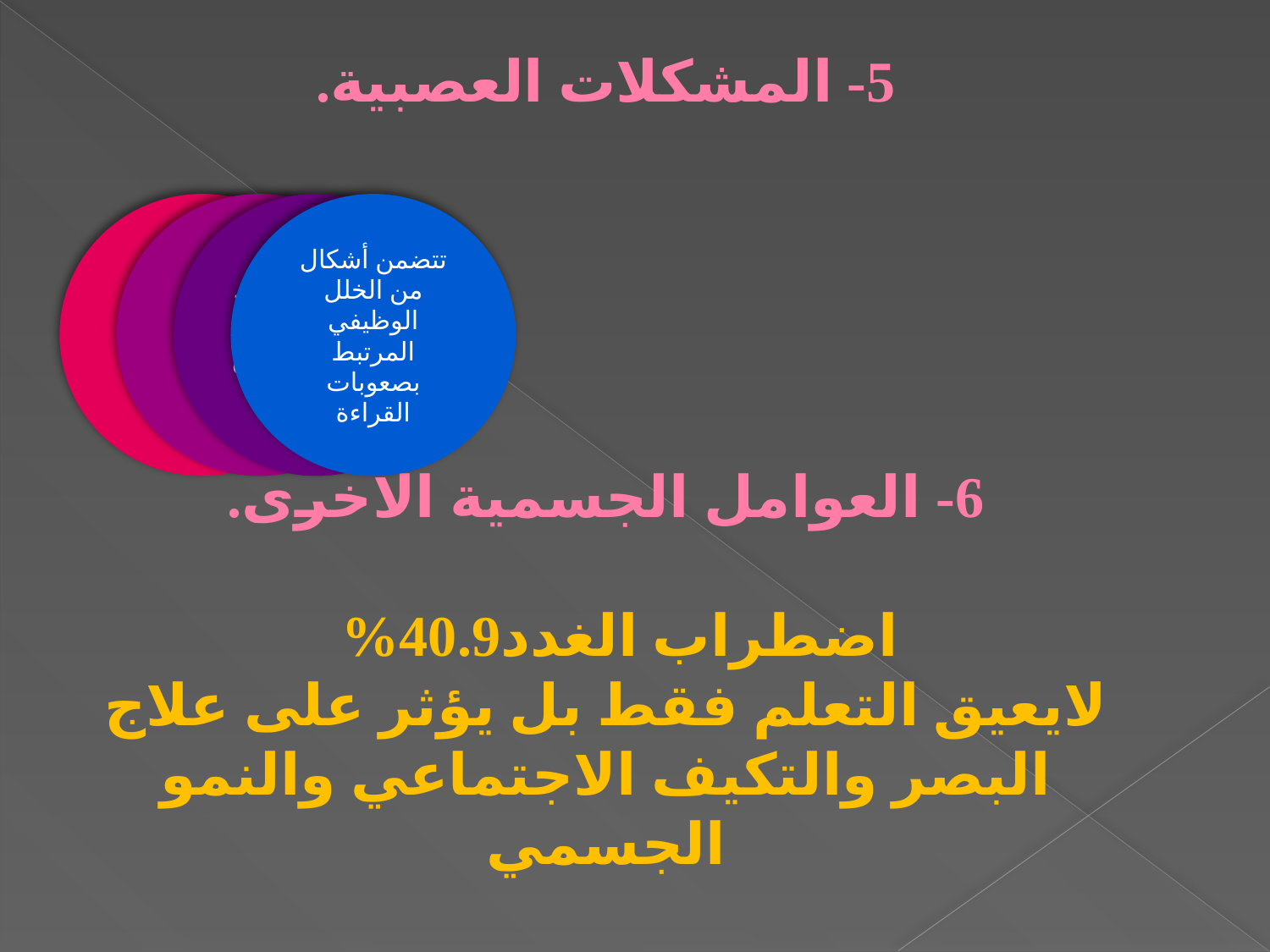

# 5- المشكلات العصبية. 6- العوامل الجسمية الاخرى. اضطراب الغدد40.9% لايعيق التعلم فقط بل يؤثر على علاج البصر والتكيف الاجتماعي والنمو الجسمي
التشخيص